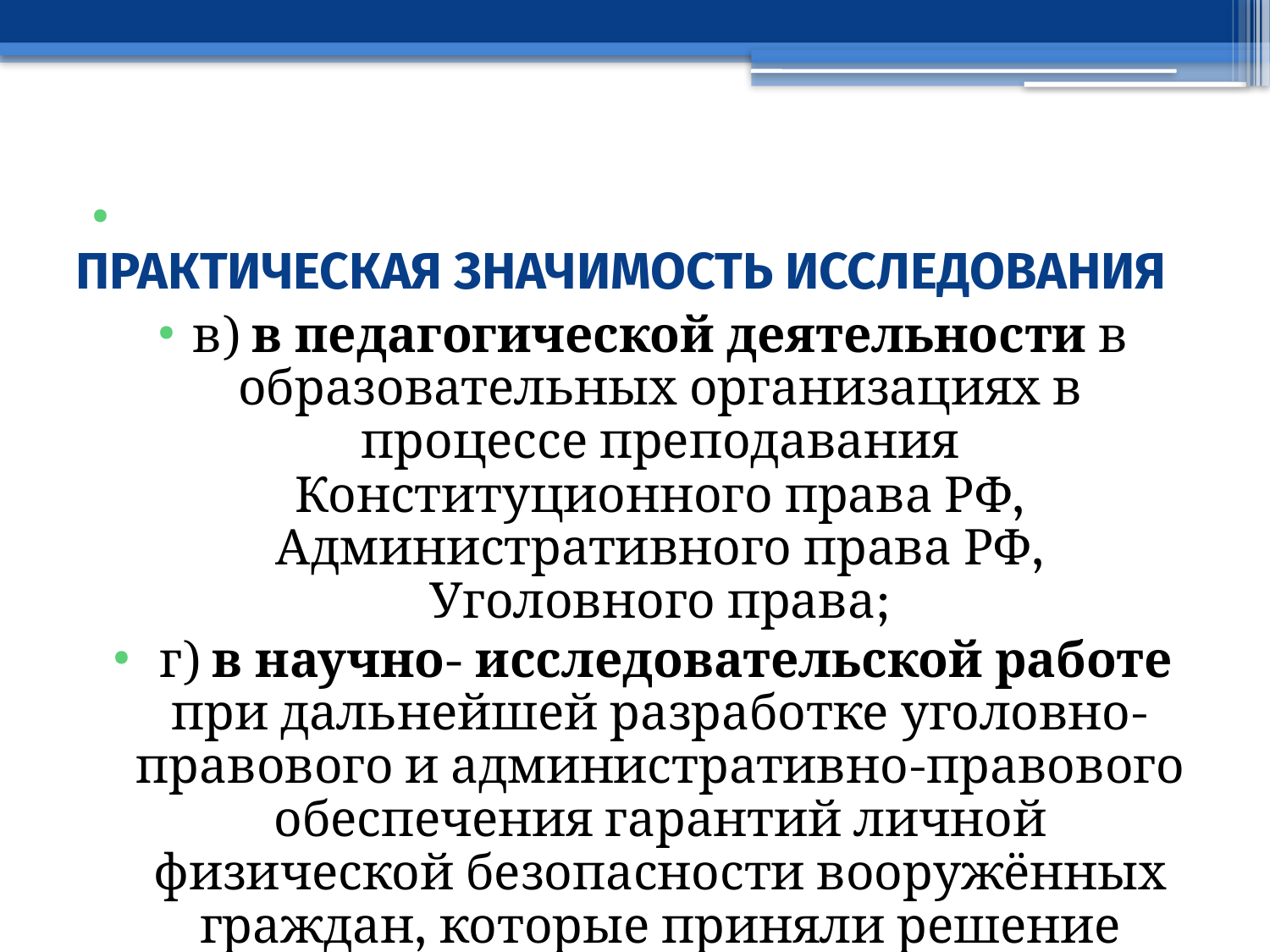

# ПРАКТИЧЕСКАЯ ЗНАЧИМОСТЬ ИССЛЕДОВАНИЯ

в) в педагогической деятельности в образовательных организациях в процессе преподавания Конституционного права РФ, Административного права РФ, Уголовного права;
 г) в научно- исследовательской работе при дальнейшей разработке уголовно-правового и административно-правового обеспечения гарантий личной физической безопасности вооружённых граждан, которые приняли решение реализовать своё субъективное право, общественный долг и моральную обязанность по охране общественного порядка и борьбе с преступностью в РФ;